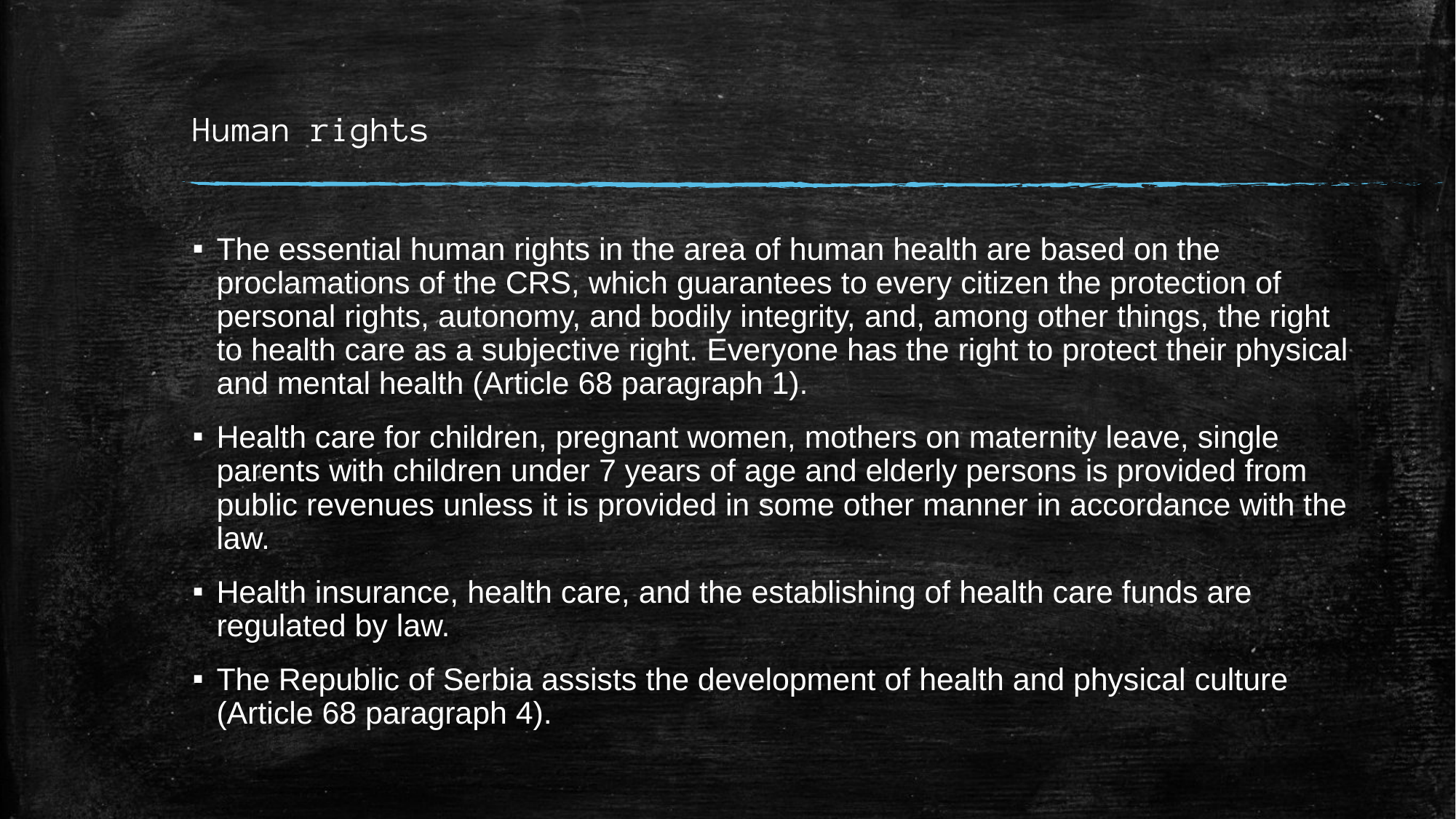

# Human rights
The essential human rights in the area of human health are based on the proclamations of the CRS, which guarantees to every citizen the protection of personal rights, autonomy, and bodily integrity, and, among other things, the right to health care as a subjective right. Everyone has the right to protect their physical and mental health (Article 68 paragraph 1).
Health care for children, pregnant women, mothers on maternity leave, single parents with children under 7 years of age and elderly persons is provided from public revenues unless it is provided in some other manner in accordance with the law.
Health insurance, health care, and the establishing of health care funds are regulated by law.
The Republic of Serbia assists the development of health and physical culture (Article 68 paragraph 4).